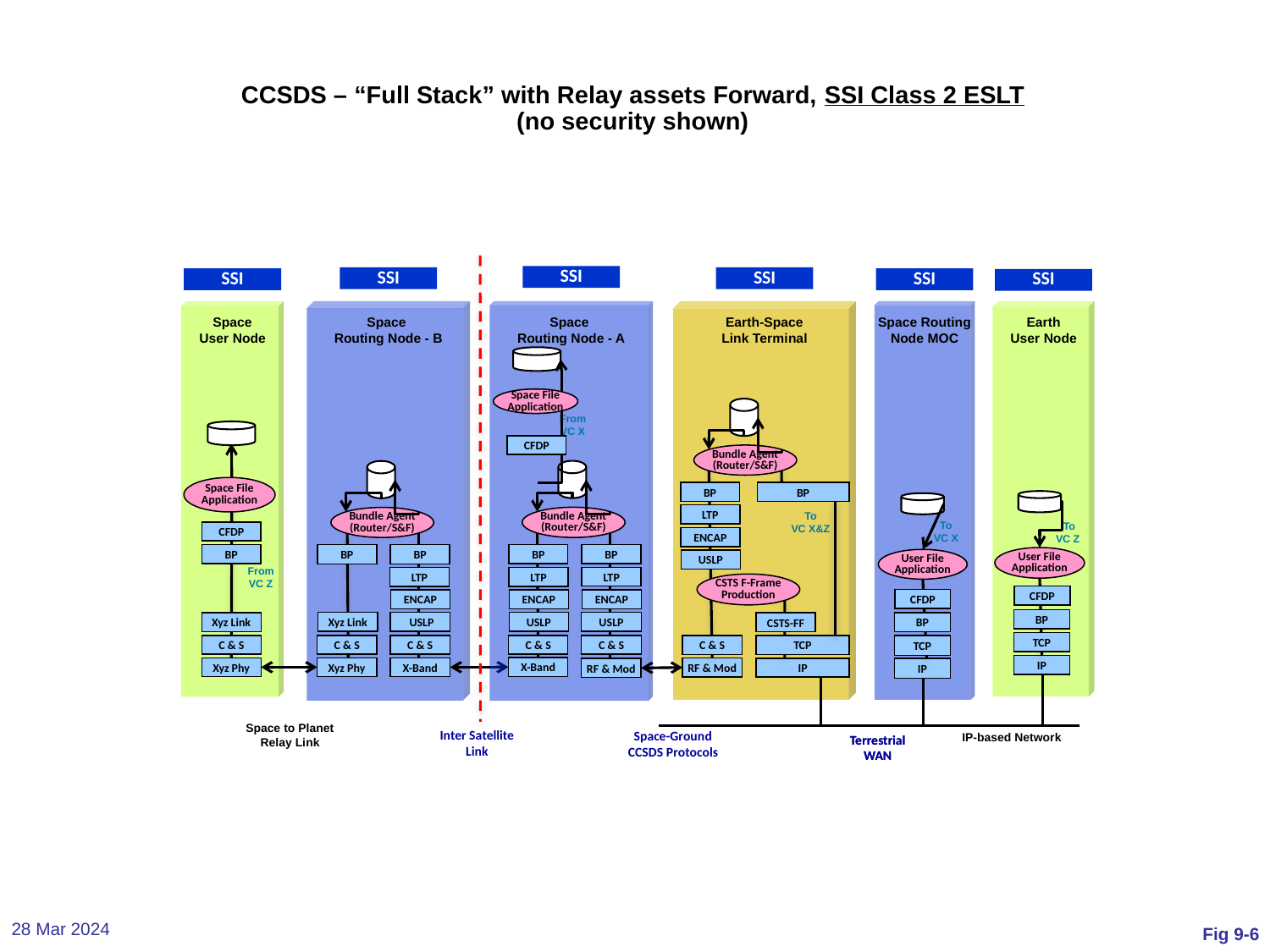

# CCSDS – “Full Stack” with Relay assets Forward, SSI Class 2 ESLT (no security shown)
SSI
SSI
SSI
SSI
SSI
SSI

Space
Routing Node - B
Earth-Space
Link Terminal
Space Routing Node MOC
Space
User Node
Space
Routing Node - A
Earth
User Node

Space File Application

From
VC X

CFDP
Bundle Agent
(Router/S&F)

Space File Application
BP
BP

To
VC X&Z
LTP
Bundle Agent
(Router/S&F)
Bundle Agent
(Router/S&F)
To
VC X
To
VC Z
CFDP
ENCAP
BP
BP
BP
BP
BP
User File Application
User File Application
USLP
From
VC Z
LTP
LTP
LTP
CSTS F-Frame
Production
CFDP
CFDP
ENCAP
ENCAP
ENCAP
BP
Xyz Link
USLP
USLP
USLP
Xyz Link
BP
CSTS-FF
TCP
C & S
C & S
C & S
C & S
C & S
C & S
TCP
TCP
IP
X-Band
Xyz Phy
Xyz Phy
X-Band
RF & Mod
IP
RF & Mod
IP
Space to Planet
Relay Link
Inter Satellite
Link
Space-Ground
CCSDS Protocols
IP-based Network
Terrestrial
WAN
Terrestrial
WAN
28 Mar 2024
Fig 9-6